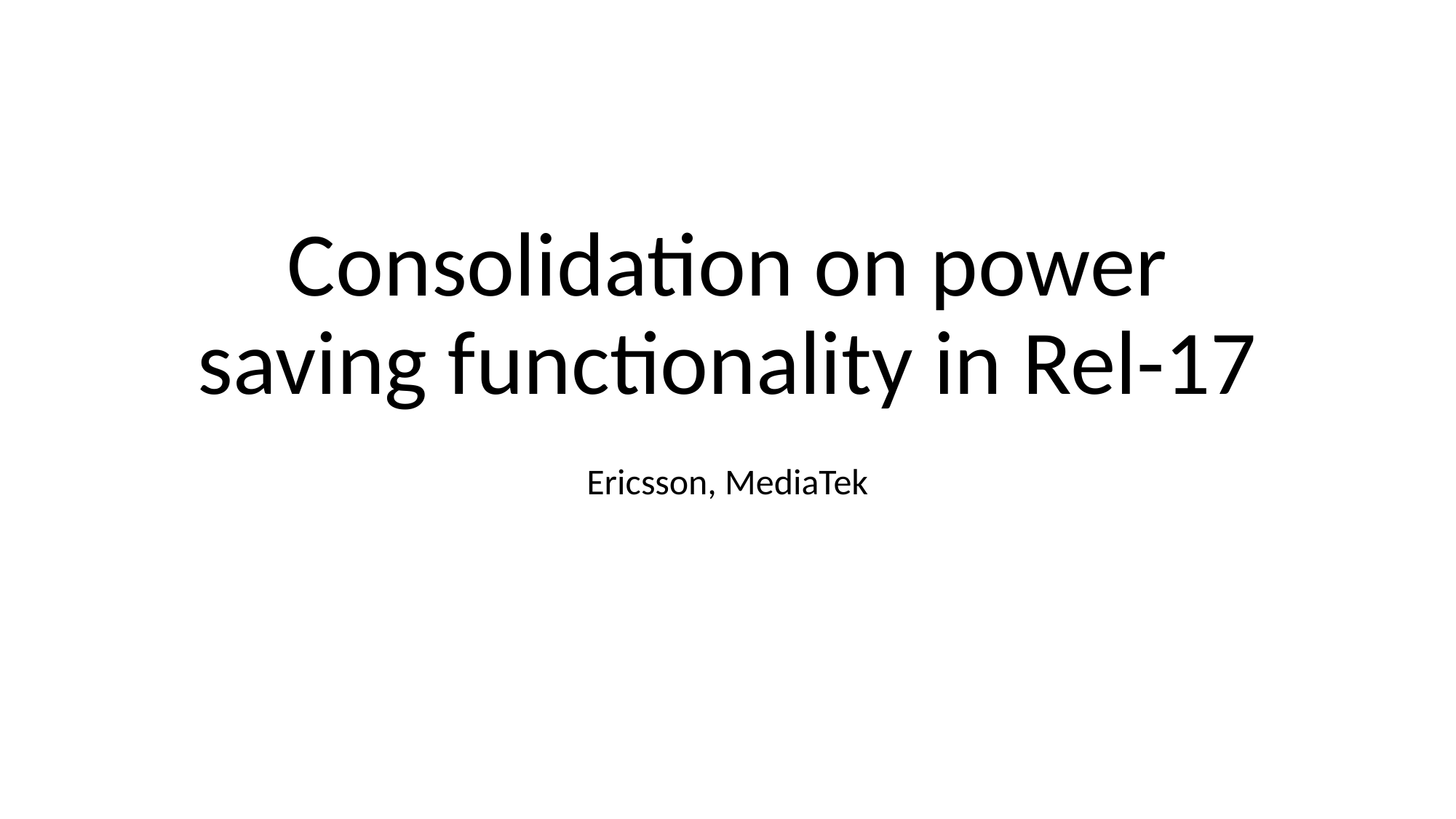

# Consolidation on power saving functionality in Rel-17
Ericsson, MediaTek